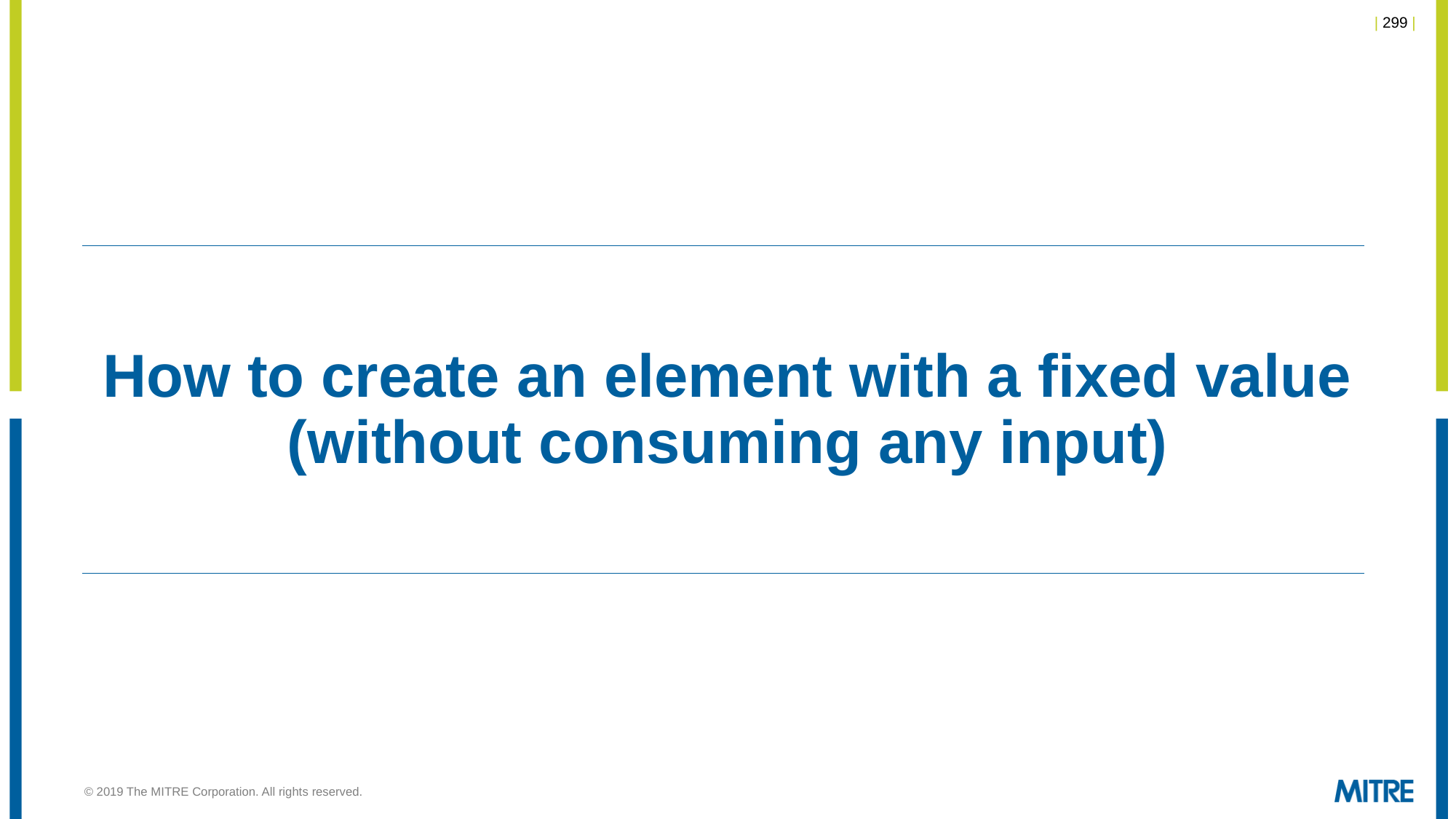

# How to create an element with a fixed value (without consuming any input)
© 2019 The MITRE Corporation. All rights reserved.